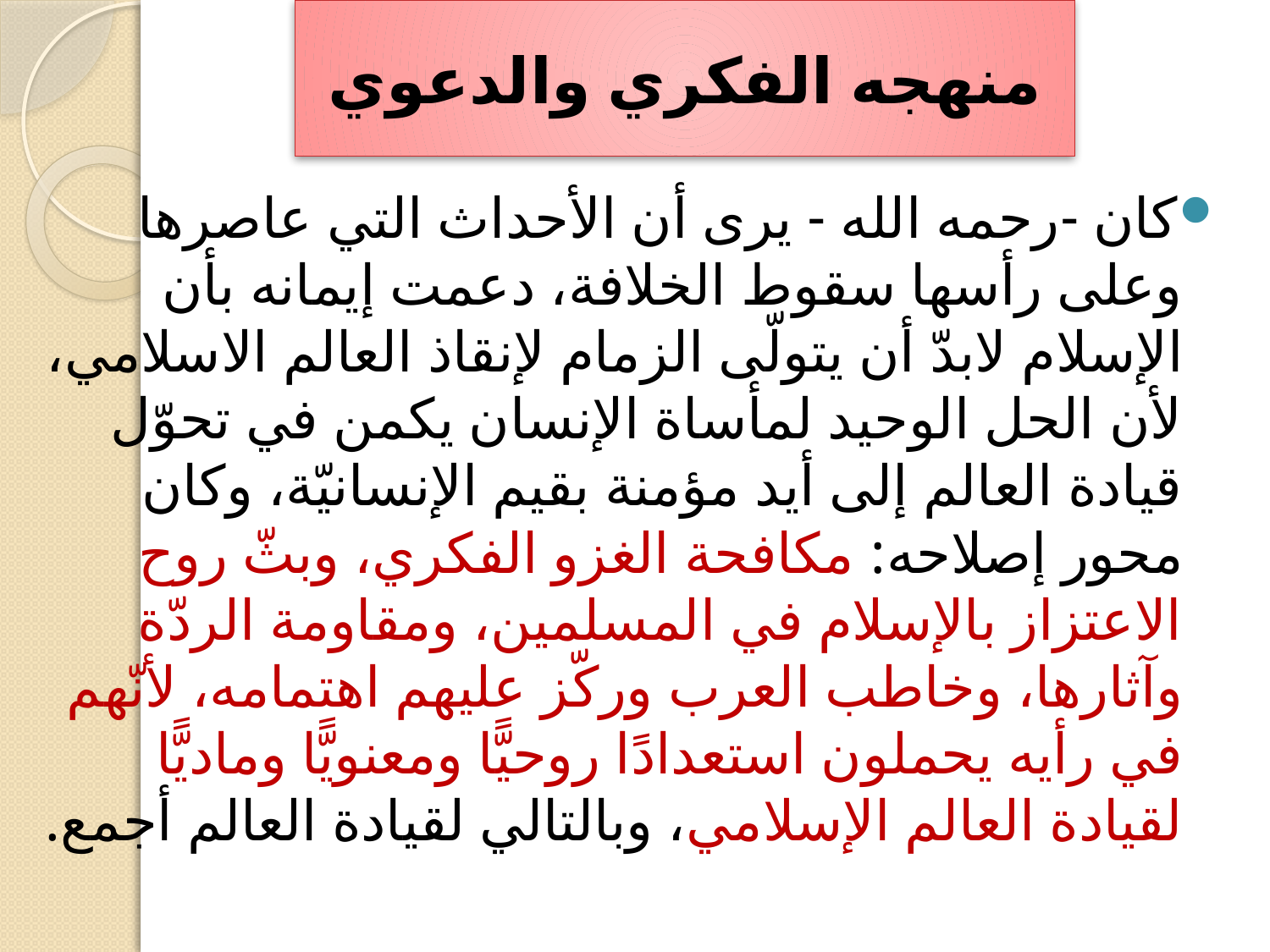

# منهجه الفكري والدعوي
كان -رحمه الله - يرى أن الأحداث التي عاصرها وعلى رأسها سقوط الخلافة، دعمت إيمانه بأن الإسلام لابدّ أن يتولّى الزمام لإنقاذ العالم الاسلامي، لأن الحل الوحيد لمأساة الإنسان يكمن في تحوّل قيادة العالم إلى أيد مؤمنة بقيم الإنسانيّة، وكان محور إصلاحه: مكافحة الغزو الفكري، وبثّ روح الاعتزاز بالإسلام في المسلمين، ومقاومة الردّة وآثارها، وخاطب العرب وركّز عليهم اهتمامه، لأنّهم في رأيه يحملون استعدادًا روحيًّا ومعنويًّا وماديًّا لقيادة العالم الإسلامي، وبالتالي لقيادة العالم أجمع.